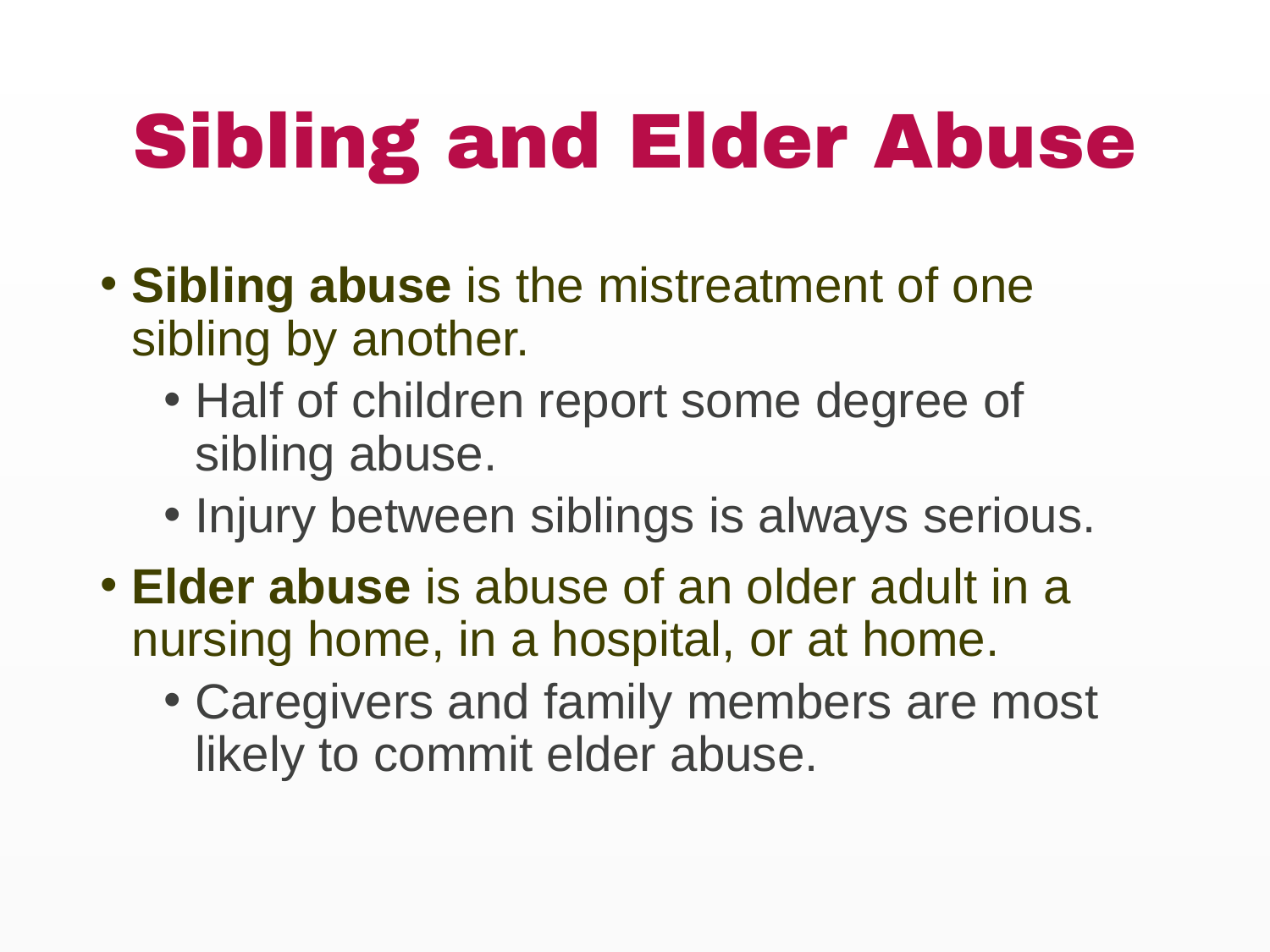

# Sibling and Elder Abuse
Sibling abuse is the mistreatment of one sibling by another.
Half of children report some degree of sibling abuse.
Injury between siblings is always serious.
Elder abuse is abuse of an older adult in a nursing home, in a hospital, or at home.
Caregivers and family members are most likely to commit elder abuse.